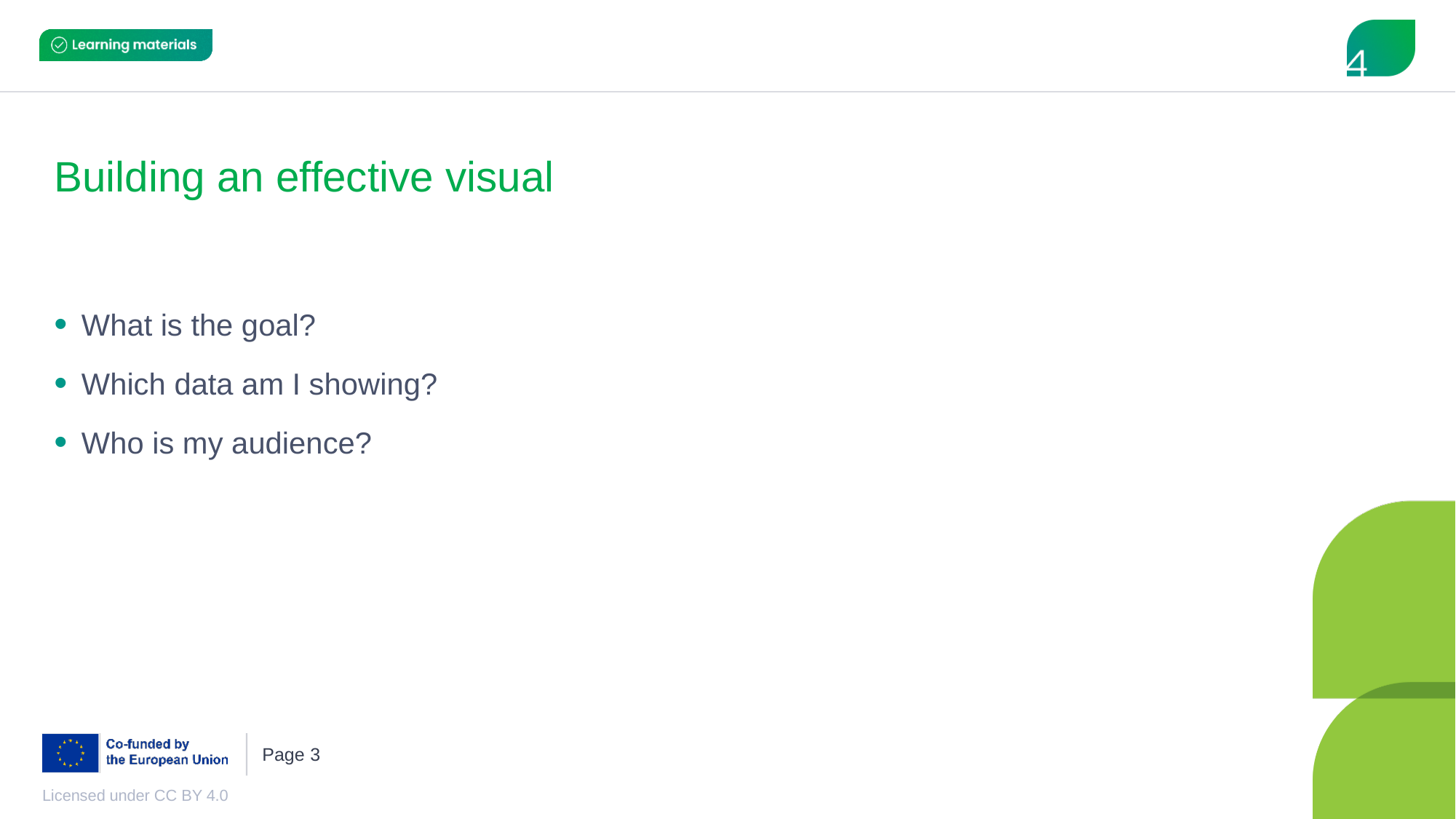

# Building an effective visual
What is the goal?
Which data am I showing?
Who is my audience?